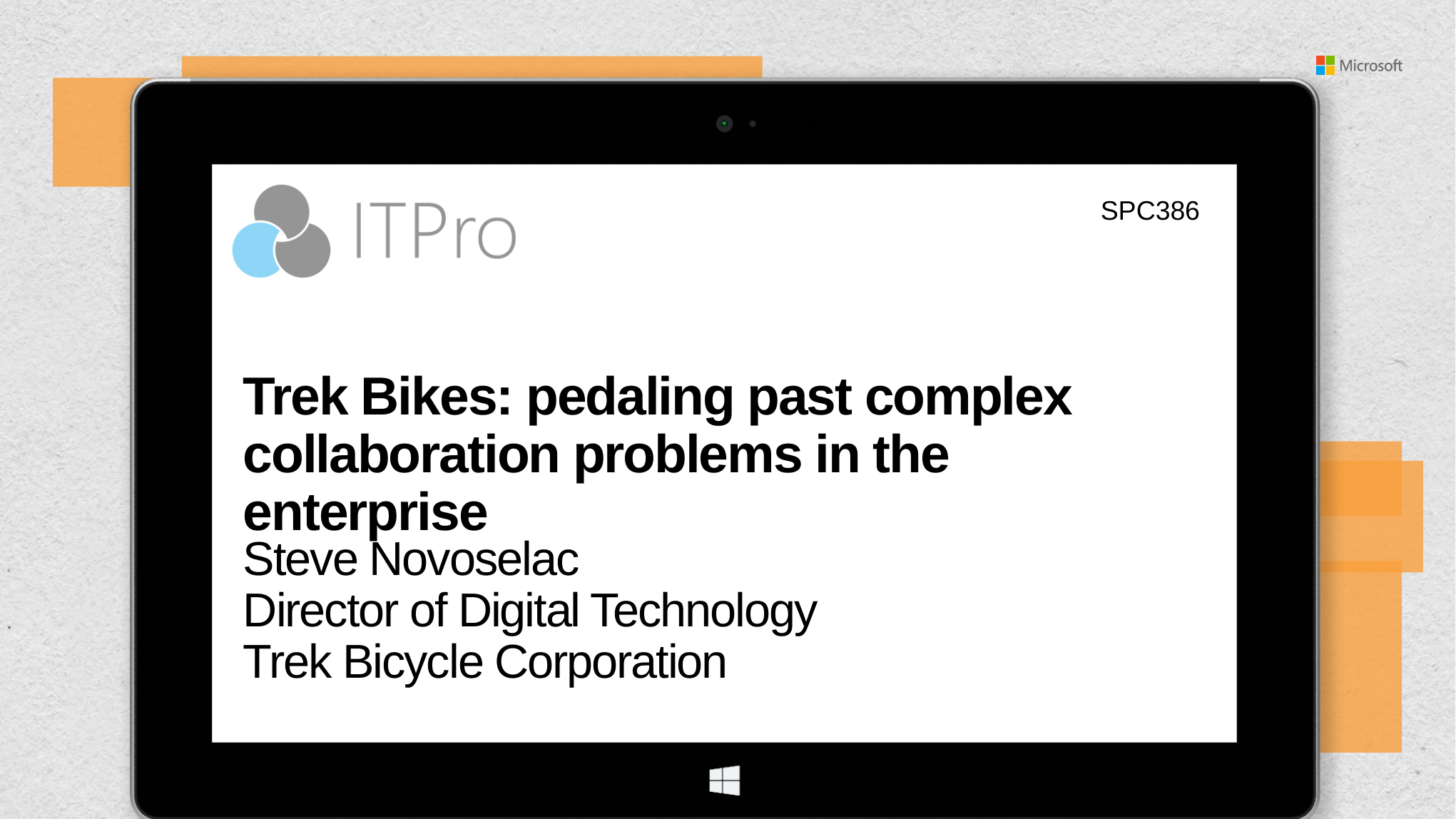

SPC386
# Trek Bikes: pedaling past complex collaboration problems in the enterprise
Steve Novoselac
Director of Digital Technology
Trek Bicycle Corporation